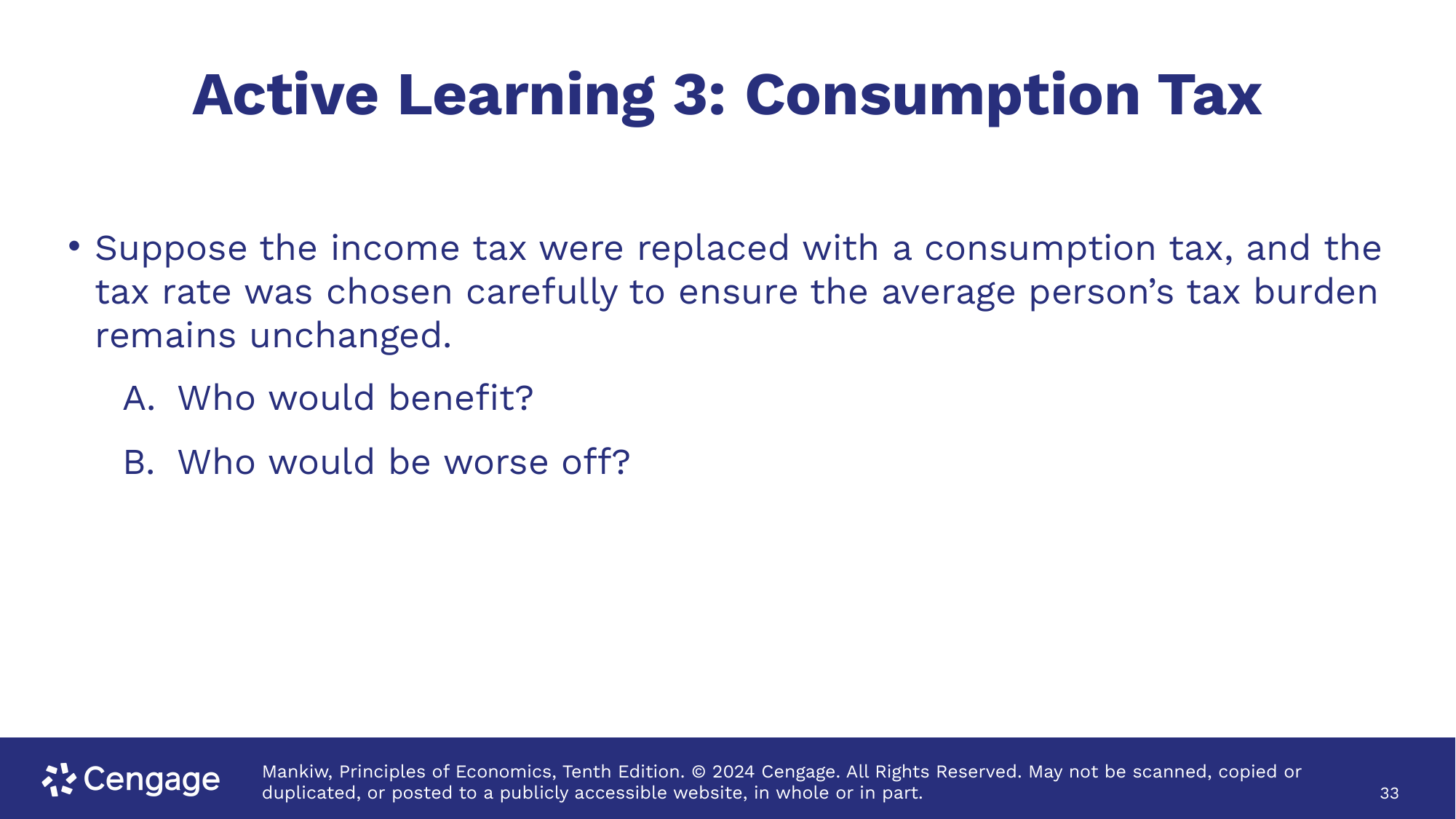

# Active Learning 3: Consumption Tax
Suppose the income tax were replaced with a consumption tax, and the tax rate was chosen carefully to ensure the average person’s tax burden remains unchanged.
Who would benefit?
Who would be worse off?